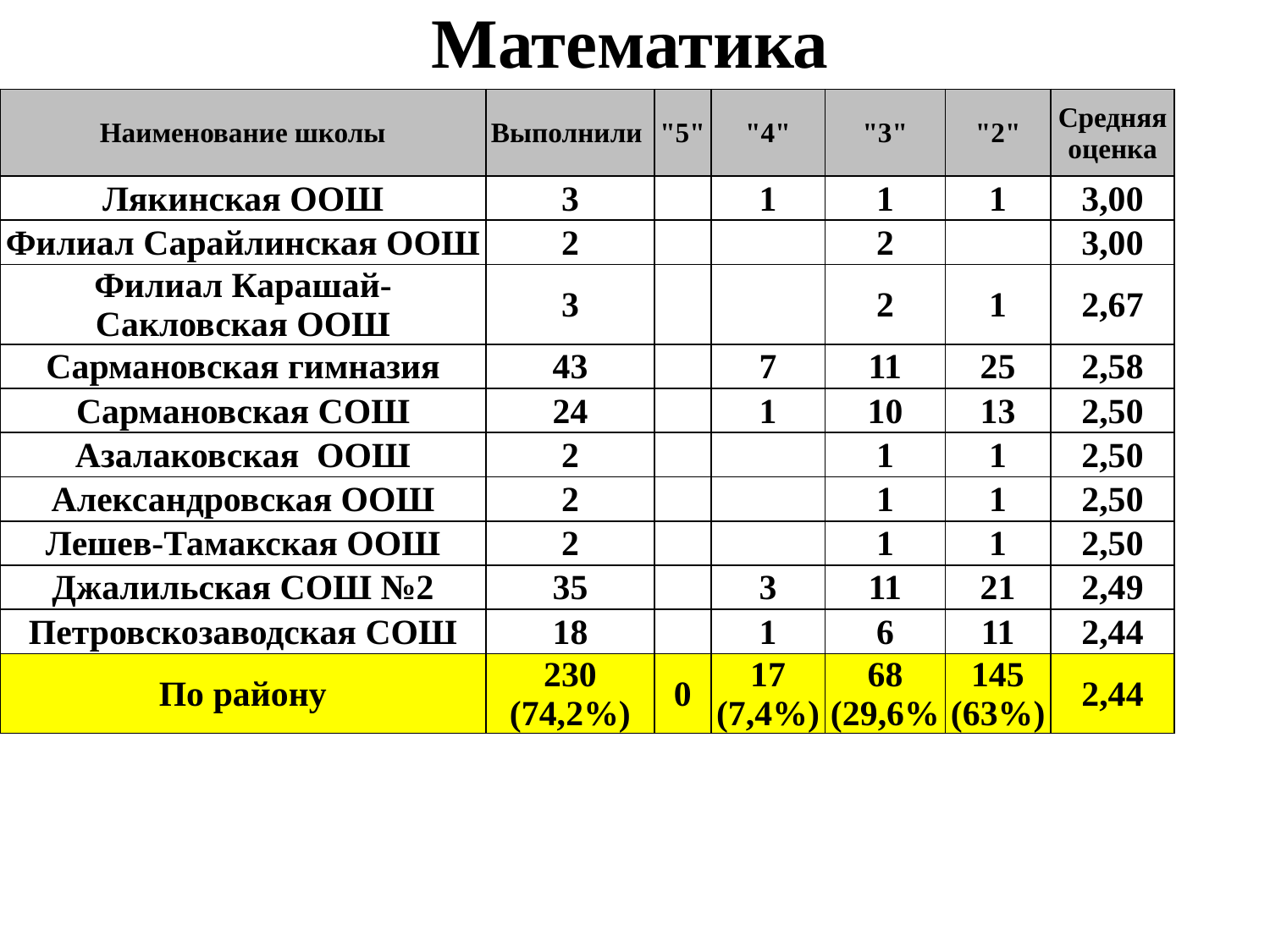

# Математика
| Наименование школы | Выполнили | "5" | "4" | "3" | "2" | Средняя оценка |
| --- | --- | --- | --- | --- | --- | --- |
| Лякинская ООШ | 3 |  | 1 | 1 | 1 | 3,00 |
| Филиал Сарайлинская ООШ | 2 |  |  | 2 |  | 3,00 |
| Филиал Карашай-Сакловская ООШ | 3 |  |  | 2 | 1 | 2,67 |
| Сармановская гимназия | 43 |  | 7 | 11 | 25 | 2,58 |
| Сармановская СОШ | 24 |  | 1 | 10 | 13 | 2,50 |
| Азалаковская ООШ | 2 |  |  | 1 | 1 | 2,50 |
| Александровская ООШ | 2 |  |  | 1 | 1 | 2,50 |
| Лешев-Тамакская ООШ | 2 |  |  | 1 | 1 | 2,50 |
| Джалильская СОШ №2 | 35 |  | 3 | 11 | 21 | 2,49 |
| Петровскозаводская СОШ | 18 |  | 1 | 6 | 11 | 2,44 |
| По району | 230 (74,2%) | 0 | 17 (7,4%) | 68 (29,6% | 145 (63%) | 2,44 |